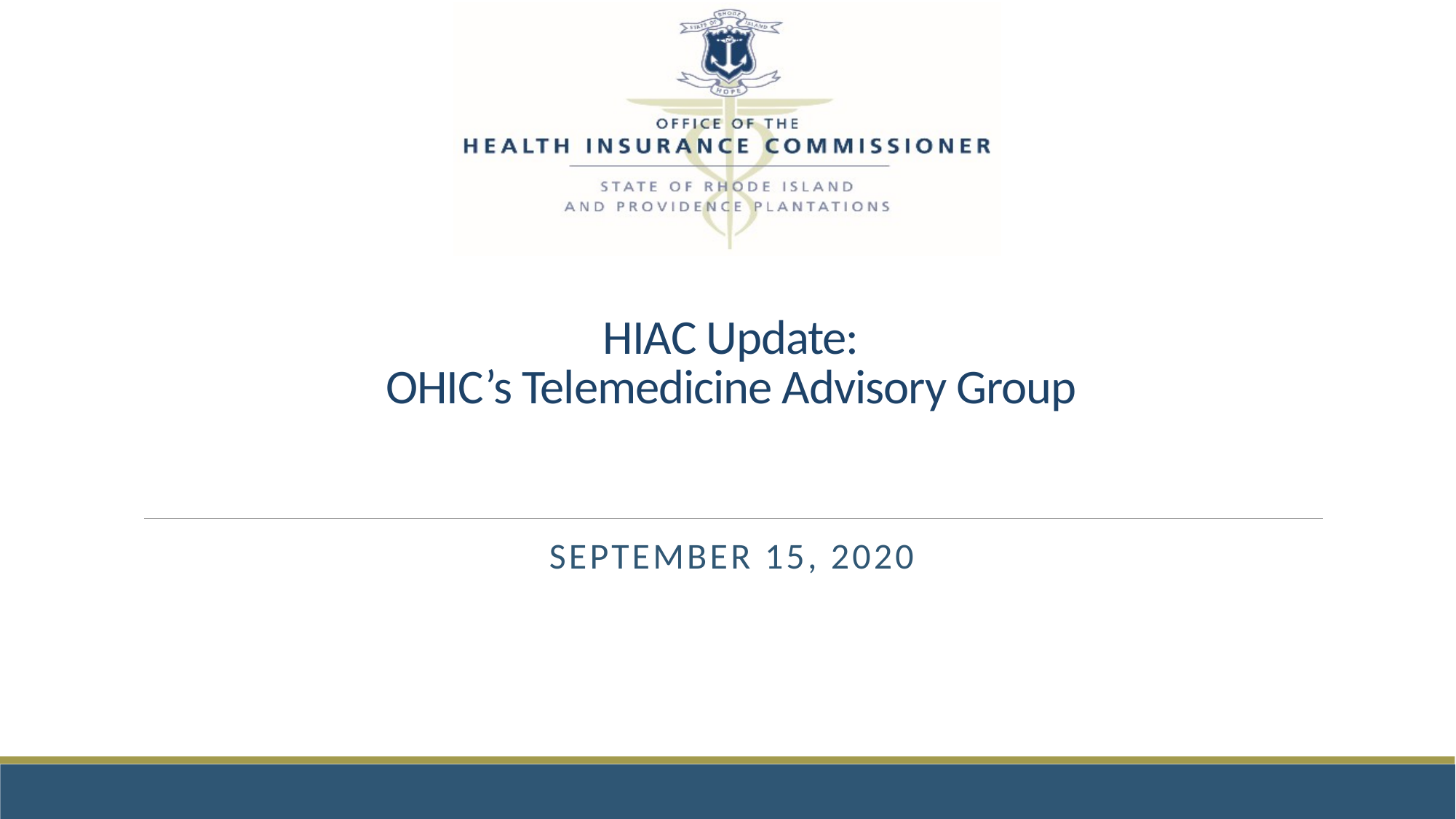

# HIAC Update: OHIC’s Telemedicine Advisory Group
September 15, 2020